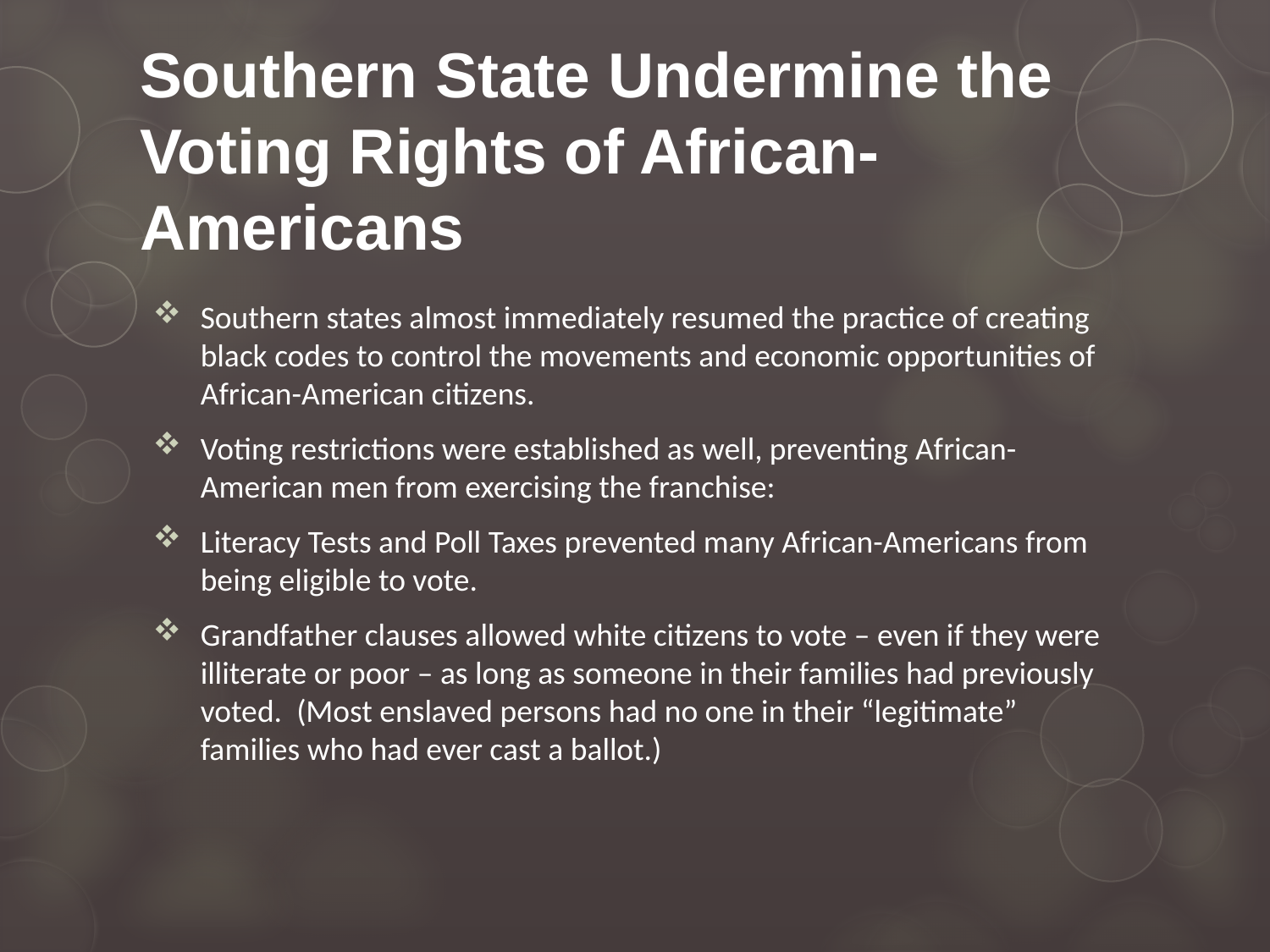

# Southern State Undermine the Voting Rights of African-Americans
Southern states almost immediately resumed the practice of creating black codes to control the movements and economic opportunities of African-American citizens.
Voting restrictions were established as well, preventing African-American men from exercising the franchise:
Literacy Tests and Poll Taxes prevented many African-Americans from being eligible to vote.
Grandfather clauses allowed white citizens to vote – even if they were illiterate or poor – as long as someone in their families had previously voted.  (Most enslaved persons had no one in their “legitimate” families who had ever cast a ballot.)